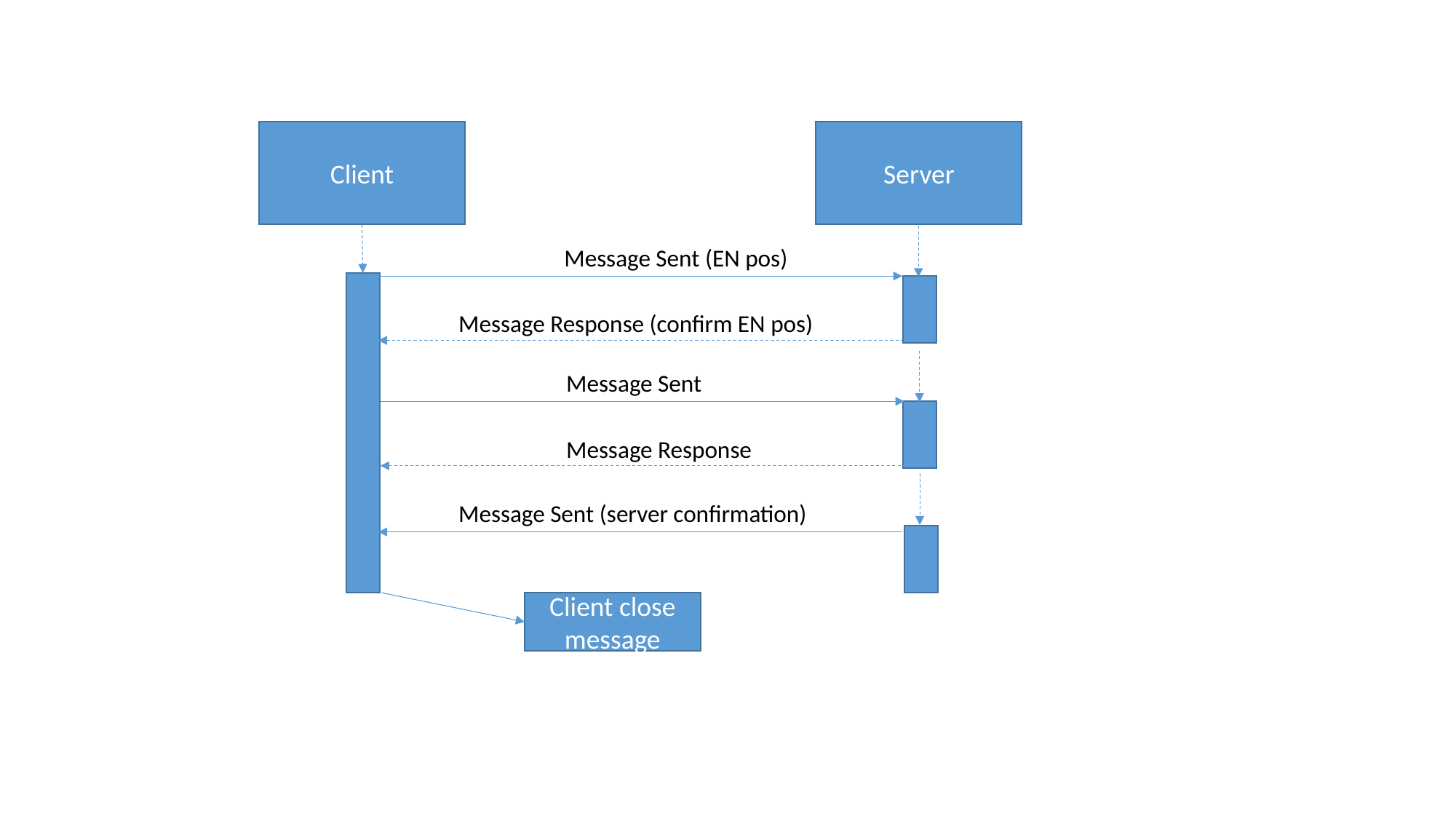

Client
Server
Message Sent (EN pos)

Message Response (confirm EN pos)
Message Sent

Message Response
Message Sent (server confirmation)

Client close message